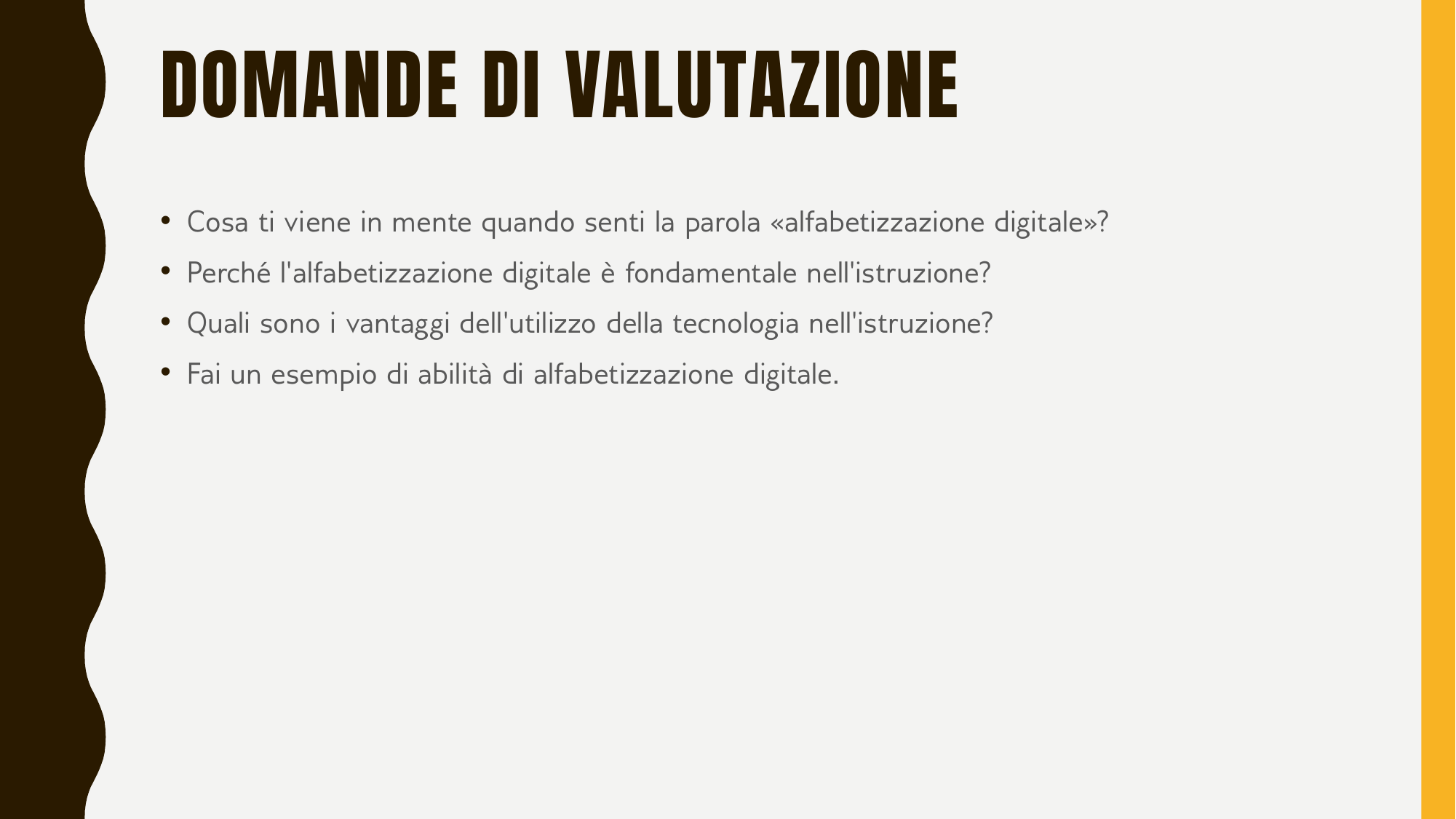

# Domande di valutazione
Cosa ti viene in mente quando senti la parola «alfabetizzazione digitale»?
Perché l'alfabetizzazione digitale è fondamentale nell'istruzione?
Quali sono i vantaggi dell'utilizzo della tecnologia nell'istruzione?
Fai un esempio di abilità di alfabetizzazione digitale.